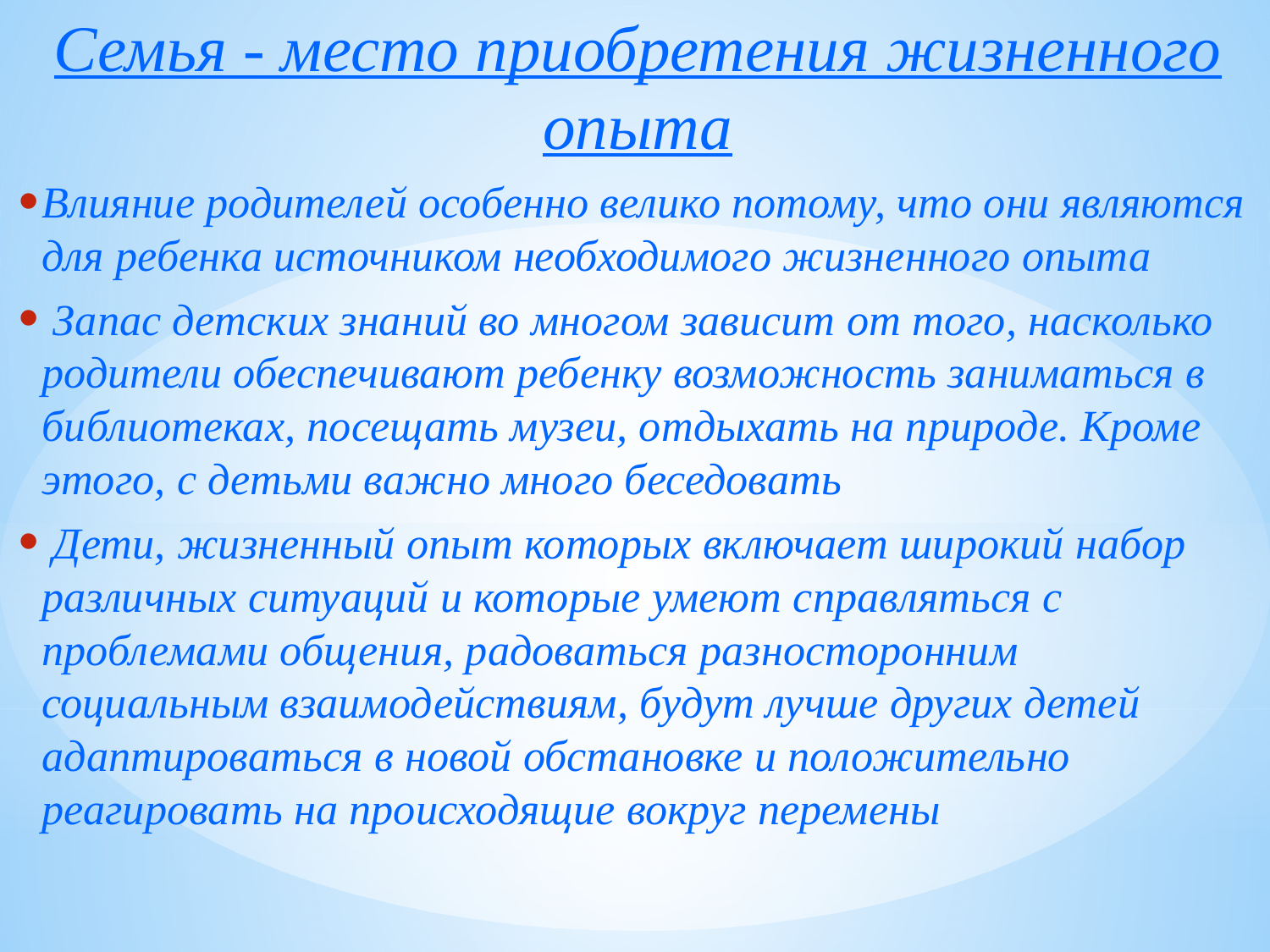

Семья - место приобретения жизненного опыта
Влияние родителей особенно велико потому, что они являются для ребенка источником необходимого жизненного опыта
 Запас детских знаний во многом зависит от того, насколько родители обеспечивают ребенку возможность заниматься в библиотеках, посещать музеи, отдыхать на природе. Кроме этого, с детьми важно много беседовать
 Дети, жизненный опыт которых включает широкий набор различных ситуаций и которые умеют справляться с проблемами общения, радоваться разносторонним социальным взаимодействиям, будут лучше других детей адаптироваться в новой обстановке и положительно реагировать на происходящие вокруг перемены